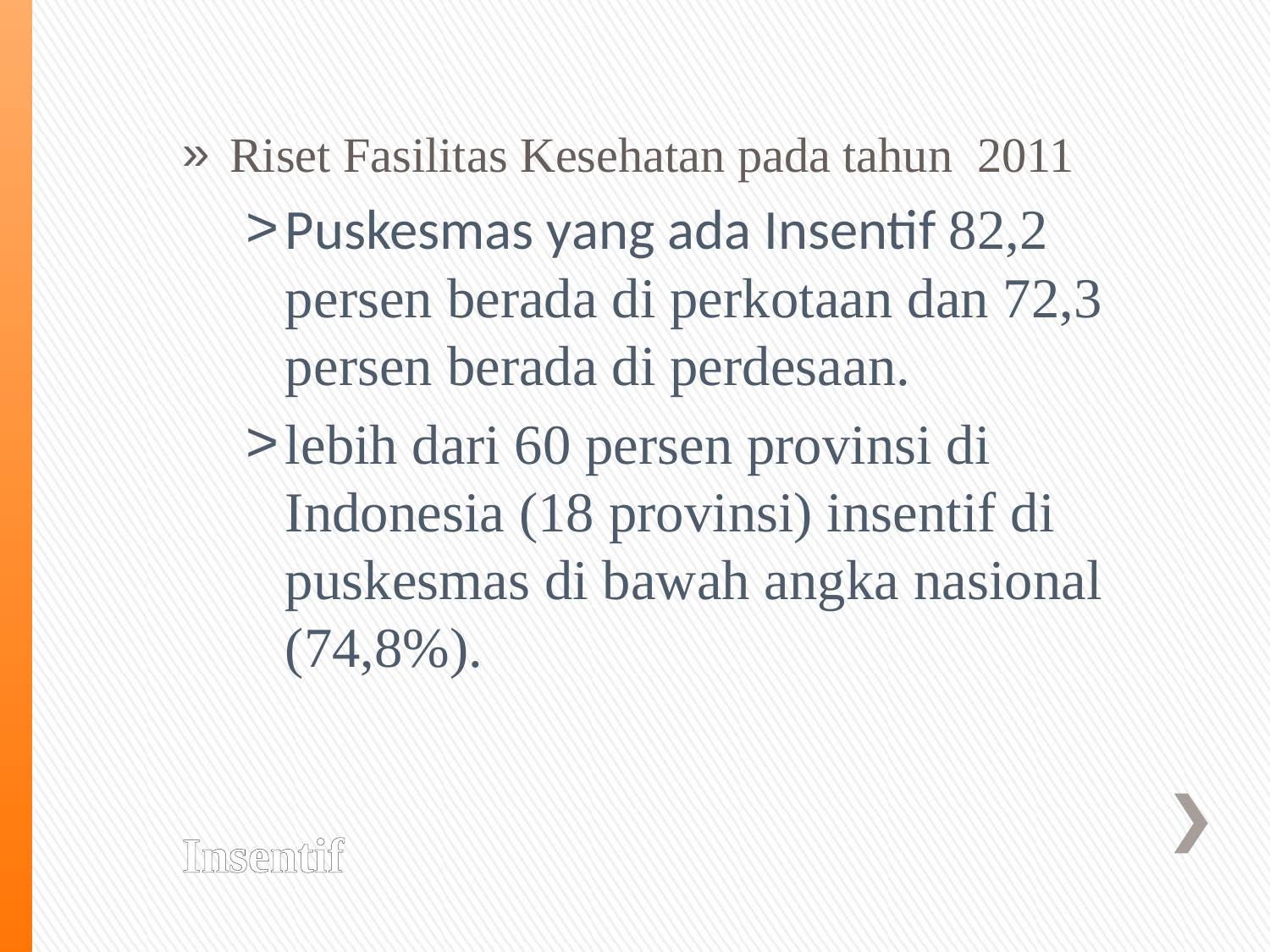

Riset Fasilitas Kesehatan pada tahun  2011
Puskesmas yang ada Insentif 82,2 persen berada di perkotaan dan 72,3 persen berada di perdesaan.
lebih dari 60 persen provinsi di Indonesia (18 provinsi) insentif di puskesmas di bawah angka nasional (74,8%).
Insentif